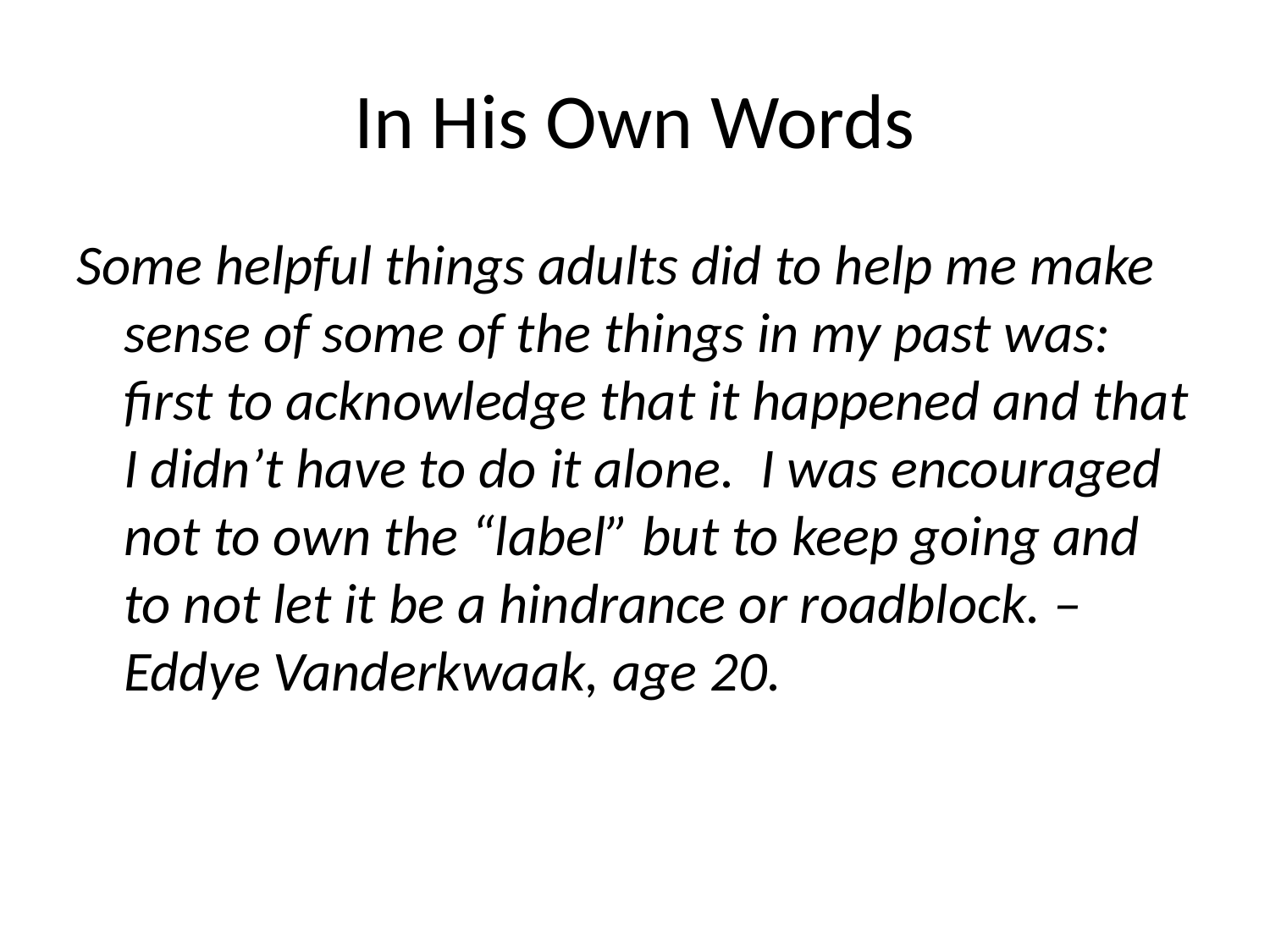

# In His Own Words
Some helpful things adults did to help me make sense of some of the things in my past was:  first to acknowledge that it happened and that I didn’t have to do it alone.  I was encouraged not to own the “label” but to keep going and to not let it be a hindrance or roadblock. – Eddye Vanderkwaak, age 20.